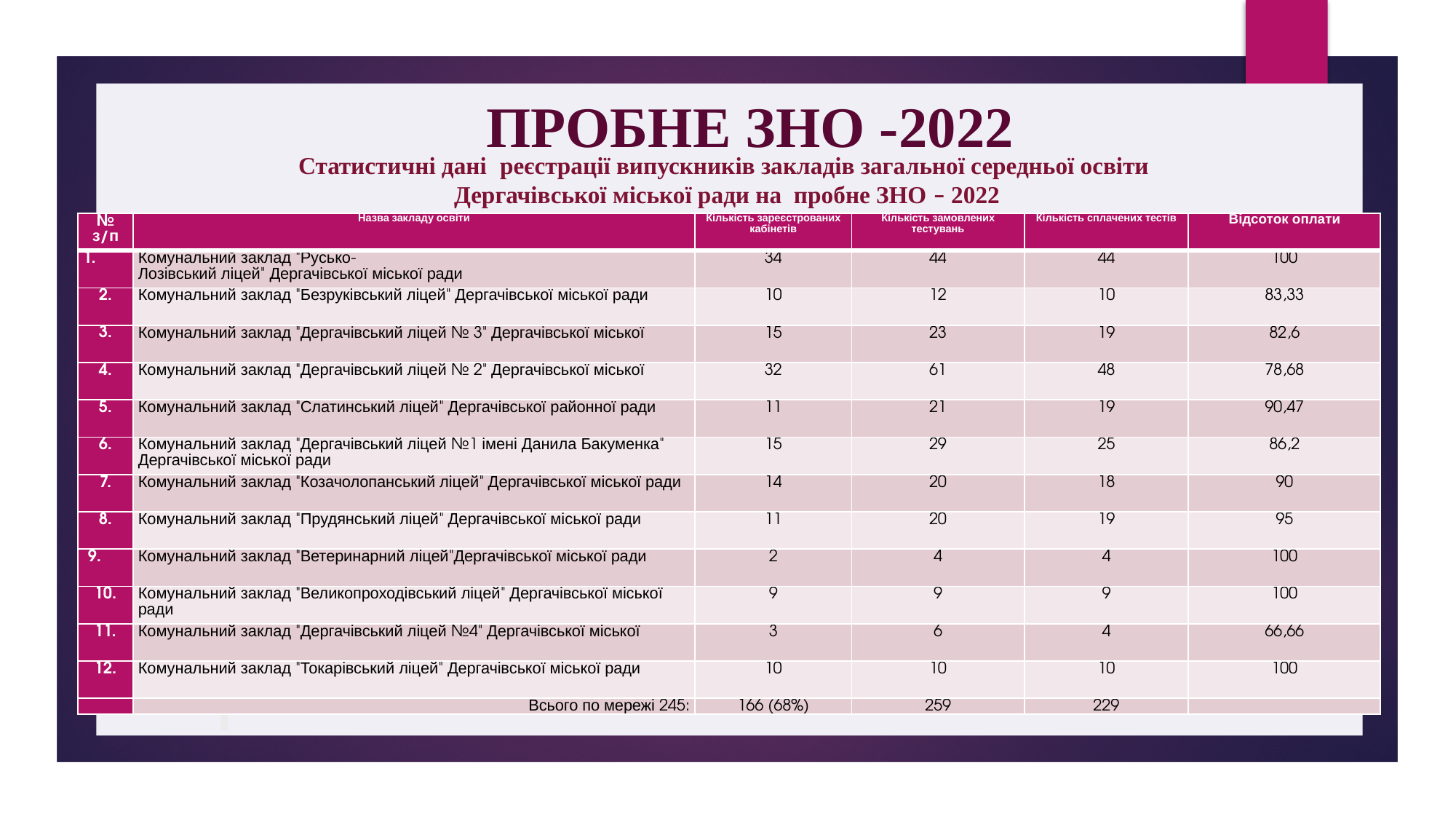

Статистичні дані  реєстрації випускників закладів загальної середньої освіти
Дергачівської міської ради на  пробне ЗНО – 2022

# ЗПробне
Пробне ЗНО -2022
| № з/п | Назва закладу освіти | Кількість зареєстрованих кабінетів | Кількість замовлених тестувань | Кількість сплачених тестів | Відсоток оплати |
| --- | --- | --- | --- | --- | --- |
| 1. | Комунальний заклад "Русько- Лозівський ліцей" Дергачівської міської ради | 34 | 44 | 44 | 100 |
| 2. | Комунальний заклад "Безруківський ліцей" Дергачівської міської ради | 10 | 12 | 10 | 83,33 |
| 3. | Комунальний заклад "Дергачівський ліцей № 3" Дергачівської міської | 15 | 23 | 19 | 82,6 |
| 4. | Комунальний заклад "Дергачівський ліцей № 2" Дергачівської міської | 32 | 61 | 48 | 78,68 |
| 5. | Комунальний заклад "Слатинський ліцей" Дергачівської районної ради | 11 | 21 | 19 | 90,47 |
| 6. | Комунальний заклад "Дергачівський ліцей №1 імені Данила Бакуменка" Дергачівської міської ради | 15 | 29 | 25 | 86,2 |
| 7. | Комунальний заклад "Козачолопанський ліцей" Дергачівської міської ради | 14 | 20 | 18 | 90 |
| 8. | Комунальний заклад "Прудянський ліцей" Дергачівської міської ради | 11 | 20 | 19 | 95 |
| 9. | Комунальний заклад "Ветеринарний ліцей"Дергачівської міської ради | 2 | 4 | 4 | 100 |
| 10. | Комунальний заклад "Великопроходівський ліцей" Дергачівської міської ради | 9 | 9 | 9 | 100 |
| 11. | Комунальний заклад "Дергачівський ліцей №4" Дергачівської міської | 3 | 6 | 4 | 66,66 |
| 12. | Комунальний заклад "Токарівський ліцей" Дергачівської міської ради | 10 | 10 | 10 | 100 |
|  | Всього по мережі 245: | 166 (68%) | 259 | 229 |  |